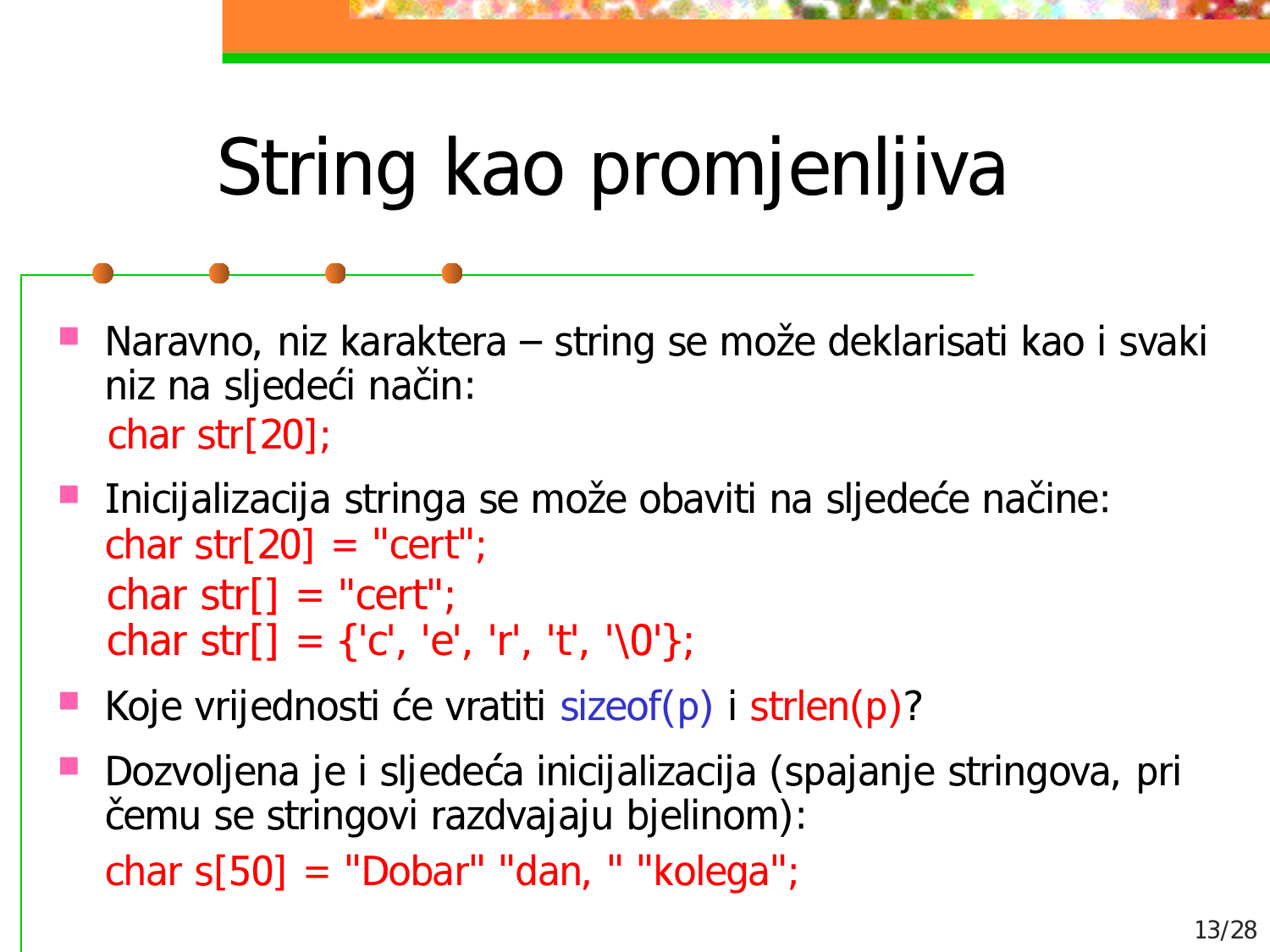

# String kao promjenljiva
Naravno, niz karaktera – string se može deklarisati kao i svaki niz na sljedeći način:
char str[20];
Inicijalizacija stringa se može obaviti na sljedeće načine:
char str[20] = "cert";
char str[] = "cert";
char str[] = {'c', 'e', 'r', 't', '\0'};
Koje vrijednosti će vratiti sizeof(p) i strlen(p)?
Dozvoljena je i sljedeća inicijalizacija (spajanje stringova, pri čemu se stringovi razdvajaju bjelinom):
char s[50] = "Dobar" "dan, " "kolega";
13/28